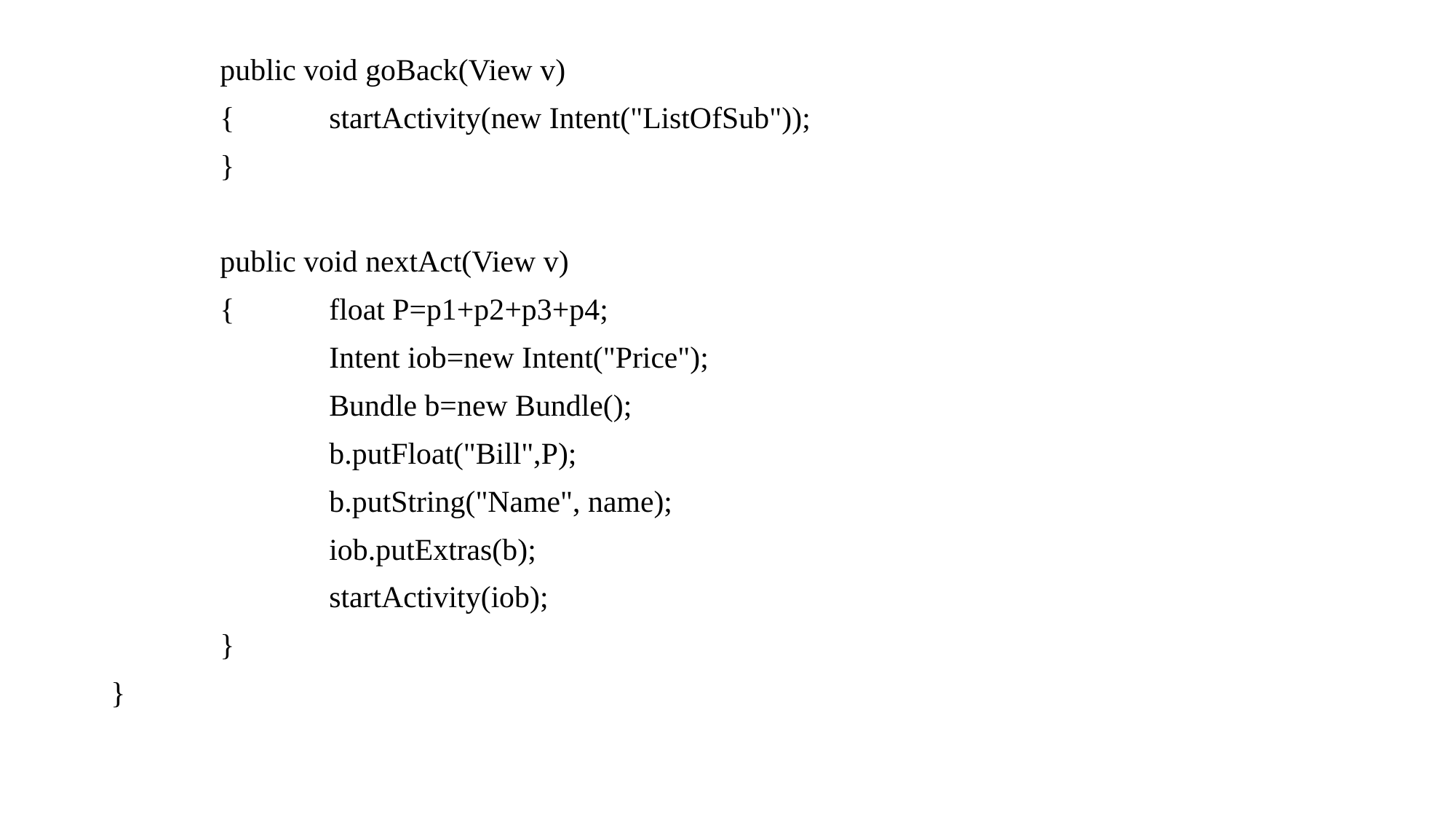

public void goBack(View v)
	{	startActivity(new Intent("ListOfSub"));
	}

	public void nextAct(View v)
	{	float P=p1+p2+p3+p4;
		Intent iob=new Intent("Price");
		Bundle b=new Bundle();
		b.putFloat("Bill",P);
		b.putString("Name", name);
		iob.putExtras(b);
		startActivity(iob);
	}
}